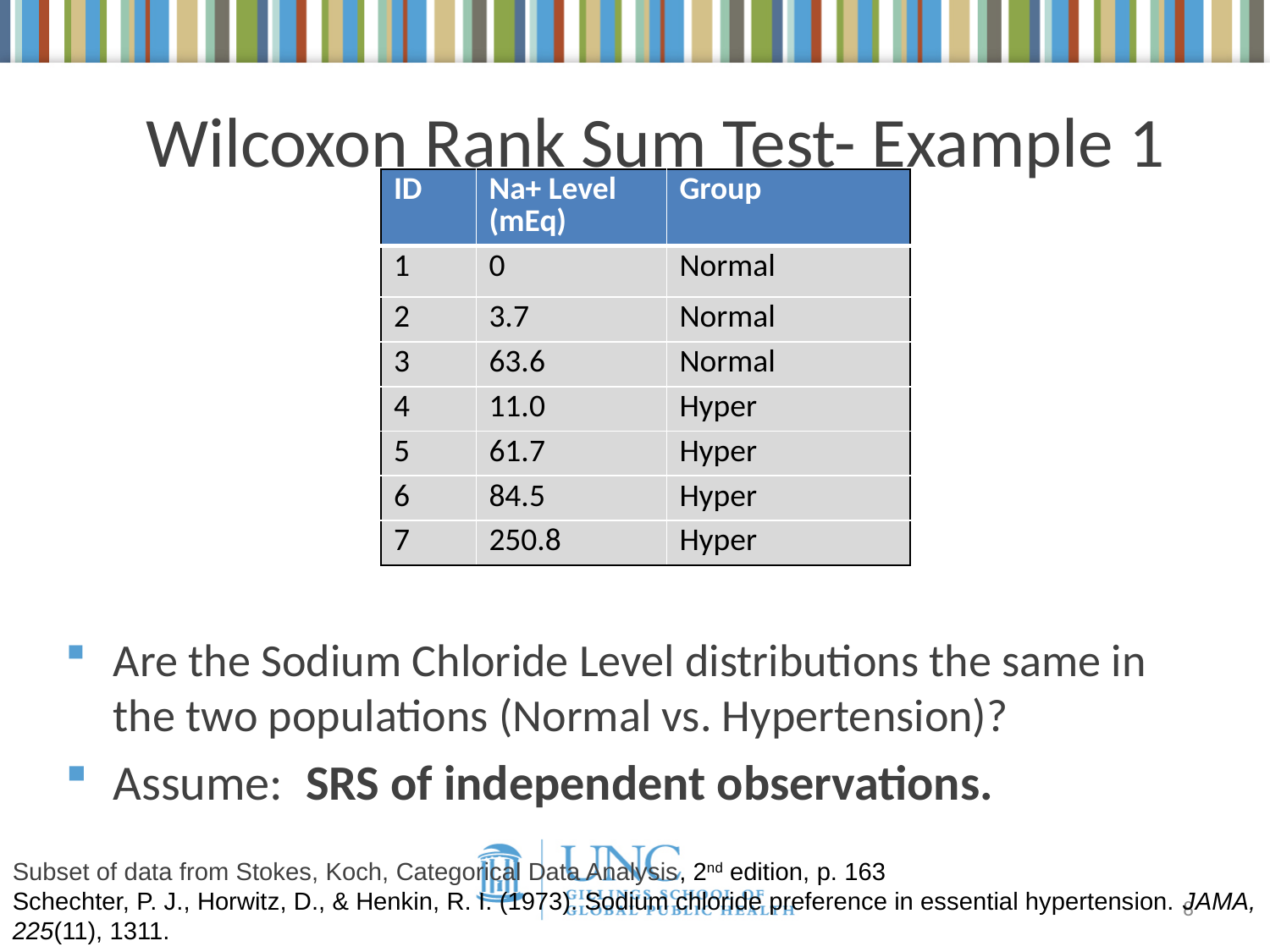

Wilcoxon Rank Sum Test- Example 1
| ID | Na+ Level (mEq) | Group |
| --- | --- | --- |
| 1 | 0 | Normal |
| 2 | 3.7 | Normal |
| 3 | 63.6 | Normal |
| 4 | 11.0 | Hyper |
| 5 | 61.7 | Hyper |
| 6 | 84.5 | Hyper |
| 7 | 250.8 | Hyper |
Are the Sodium Chloride Level distributions the same in the two populations (Normal vs. Hypertension)?
Assume:  SRS of independent observations.
Subset of data from Stokes, Koch, Categorical Data Analysis, 2nd edition, p. 163
Schechter, P. J., Horwitz, D., & Henkin, R. I. (1973). Sodium chloride preference in essential hypertension. JAMA, 225(11), 1311.
8